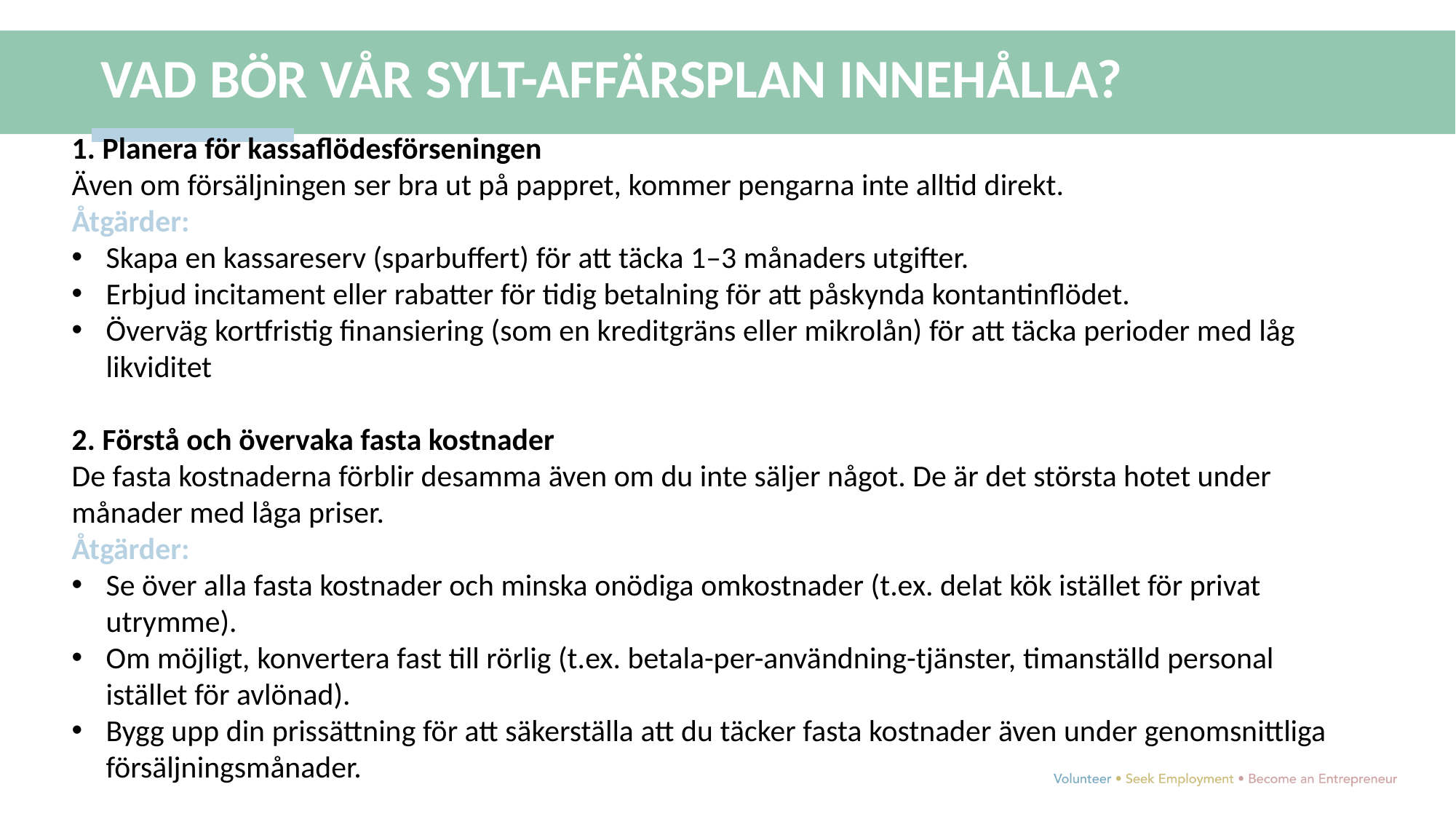

VAD BÖR VÅR SYLT-AFFÄRSPLAN INNEHÅLLA?
1. Planera för kassaflödesförseningen
Även om försäljningen ser bra ut på pappret, kommer pengarna inte alltid direkt.
Åtgärder:
Skapa en kassareserv (sparbuffert) för att täcka 1–3 månaders utgifter.
Erbjud incitament eller rabatter för tidig betalning för att påskynda kontantinflödet.
Överväg kortfristig finansiering (som en kreditgräns eller mikrolån) för att täcka perioder med låg likviditet

2. Förstå och övervaka fasta kostnader
De fasta kostnaderna förblir desamma även om du inte säljer något. De är det största hotet under månader med låga priser.
Åtgärder:
Se över alla fasta kostnader och minska onödiga omkostnader (t.ex. delat kök istället för privat utrymme).
Om möjligt, konvertera fast till rörlig (t.ex. betala-per-användning-tjänster, timanställd personal istället för avlönad).
Bygg upp din prissättning för att säkerställa att du täcker fasta kostnader även under genomsnittliga försäljningsmånader.